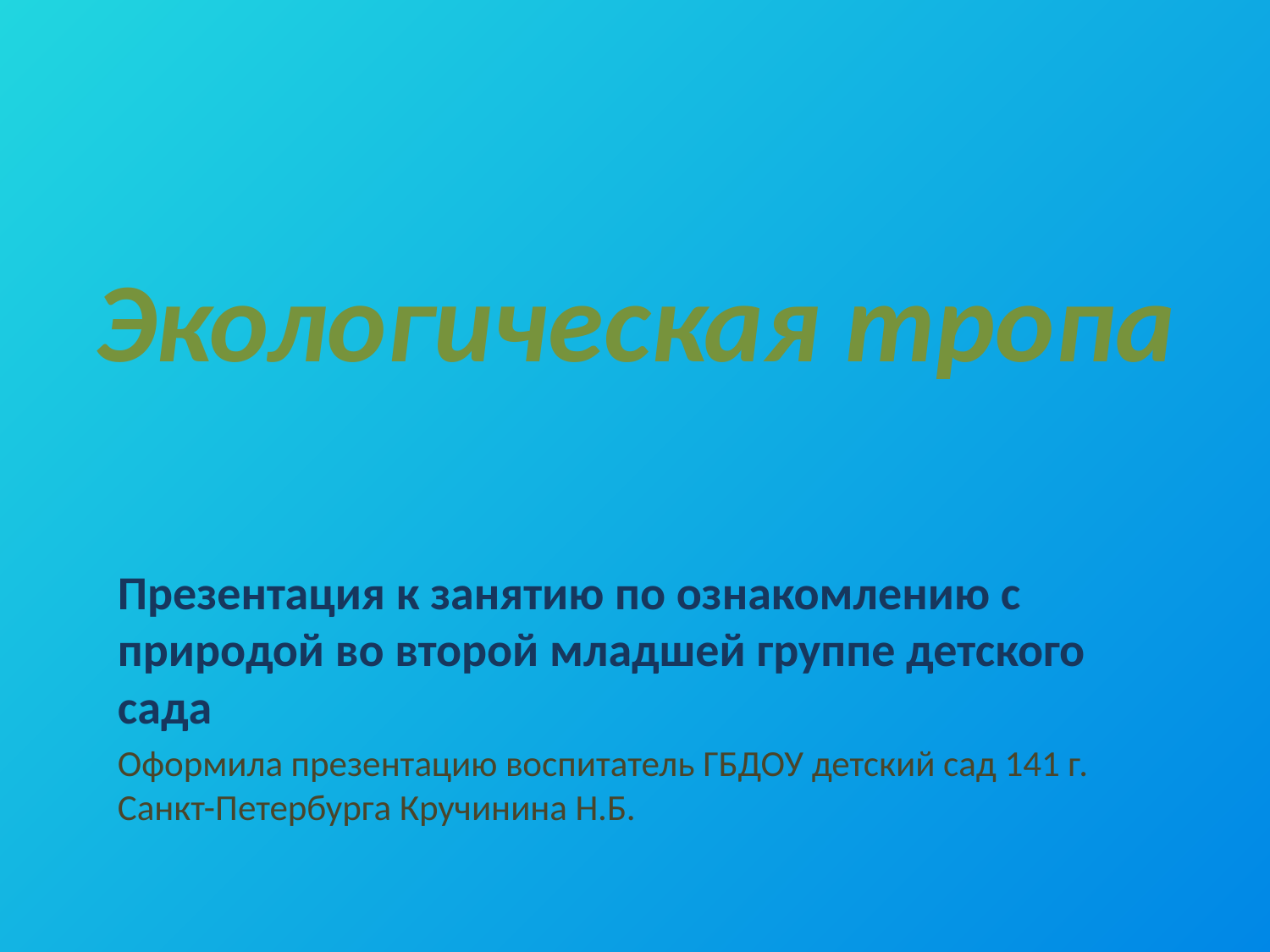

# Экологическая тропа
Презентация к занятию по ознакомлению с природой во второй младшей группе детского сада
Оформила презентацию воспитатель ГБДОУ детский сад 141 г. Санкт-Петербурга Кручинина Н.Б.